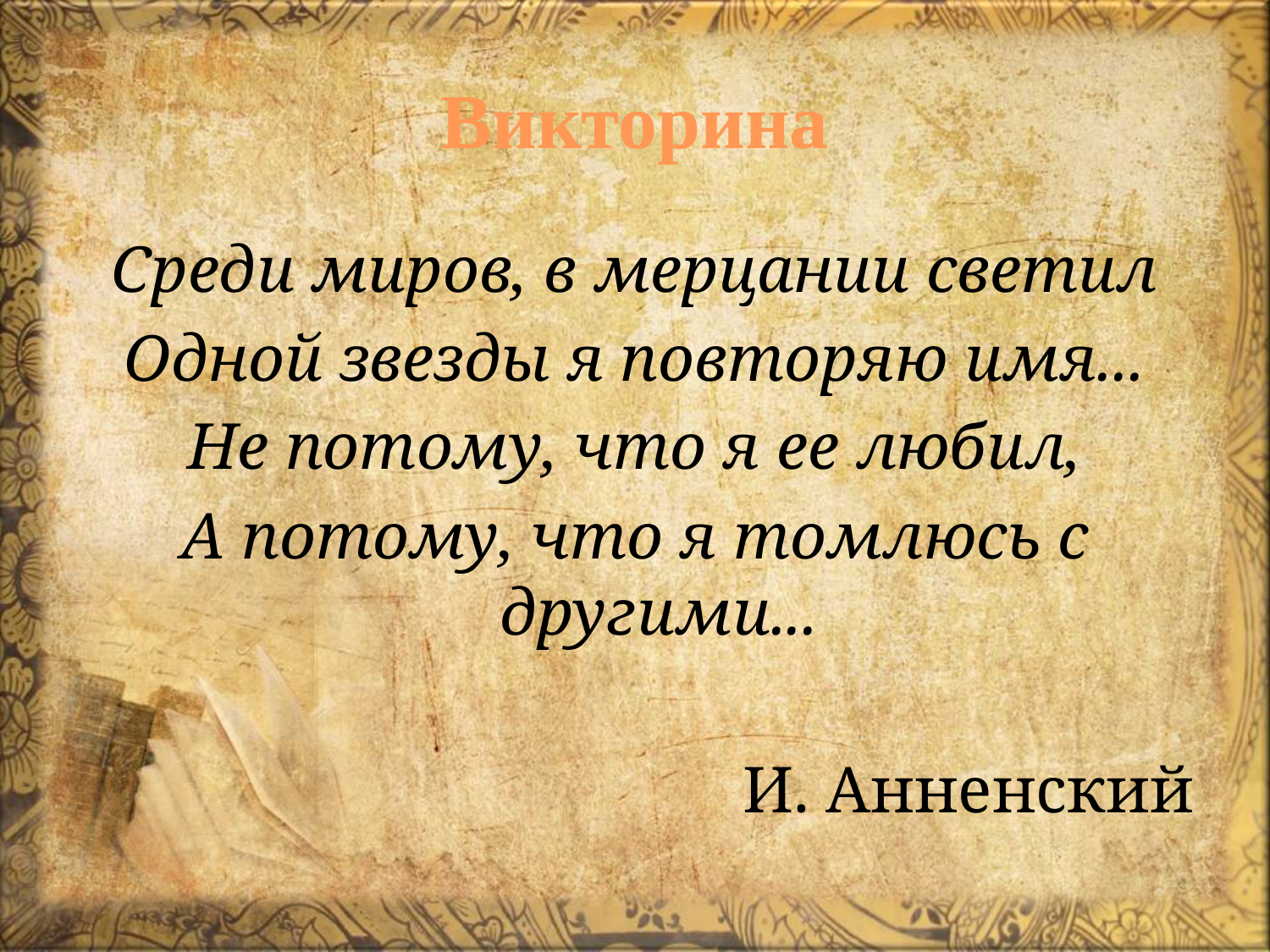

# Викторина
Среди миров, в мерцании светил
Одной звезды я повторяю имя...
Не потому, что я ее любил,
А потому, что я томлюсь с другими...

И. Анненский